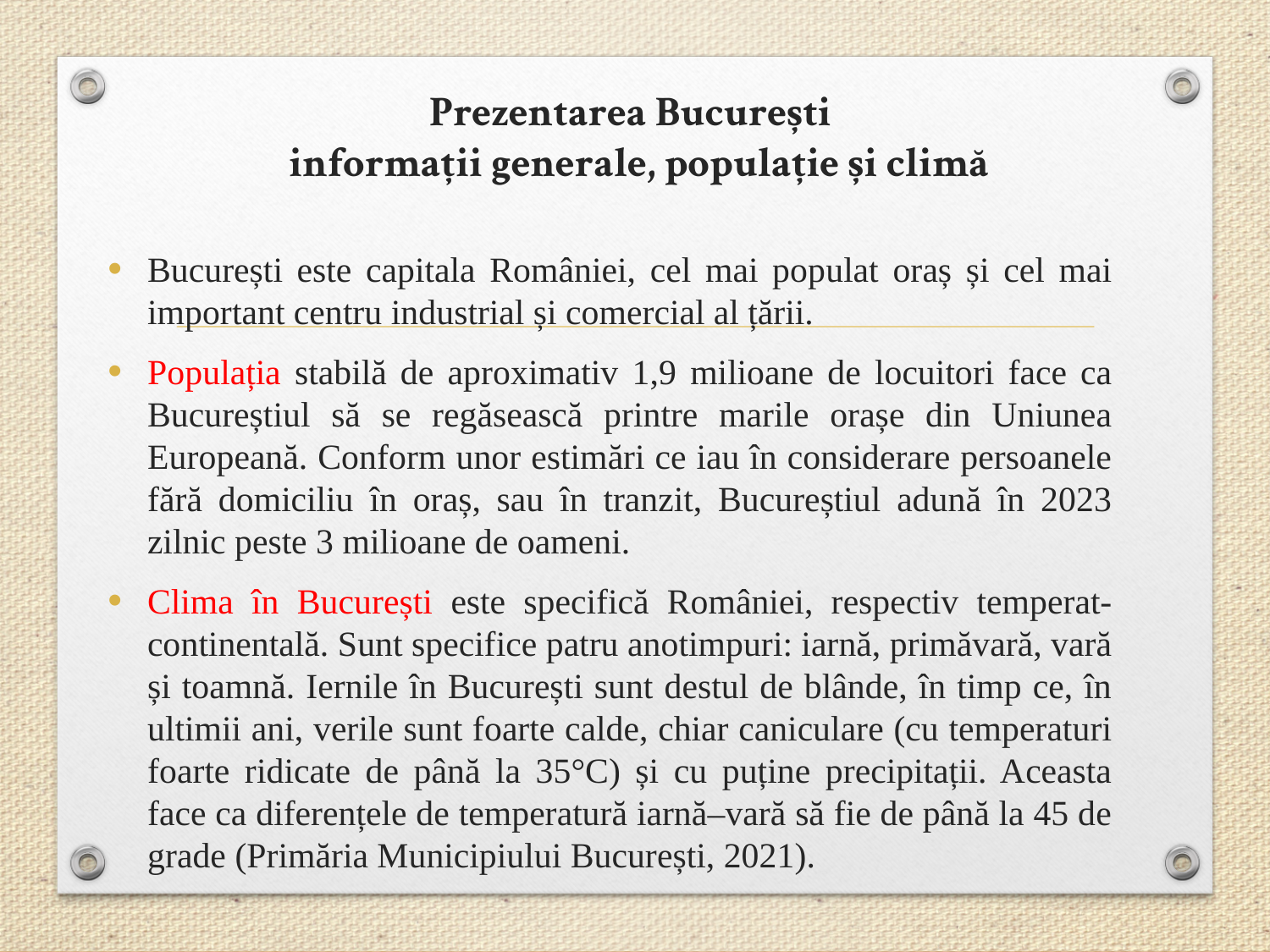

# Prezentarea București informații generale, populație și climă
București este capitala României, cel mai populat oraș și cel mai important centru industrial și comercial al țării.
Populația stabilă de aproximativ 1,9 milioane de locuitori face ca Bucureștiul să se regăsească printre marile orașe din Uniunea Europeană. Conform unor estimări ce iau în considerare persoanele fără domiciliu în oraș, sau în tranzit, Bucureștiul adună în 2023 zilnic peste 3 milioane de oameni.
Clima în București este specifică României, respectiv temperat-continentală. Sunt specifice patru anotimpuri: iarnă, primăvară, vară și toamnă. Iernile în București sunt destul de blânde, în timp ce, în ultimii ani, verile sunt foarte calde, chiar caniculare (cu temperaturi foarte ridicate de până la 35°C) și cu puține precipitații. Aceasta face ca diferențele de temperatură iarnă–vară să fie de până la 45 de grade (Primăria Municipiului București, 2021).